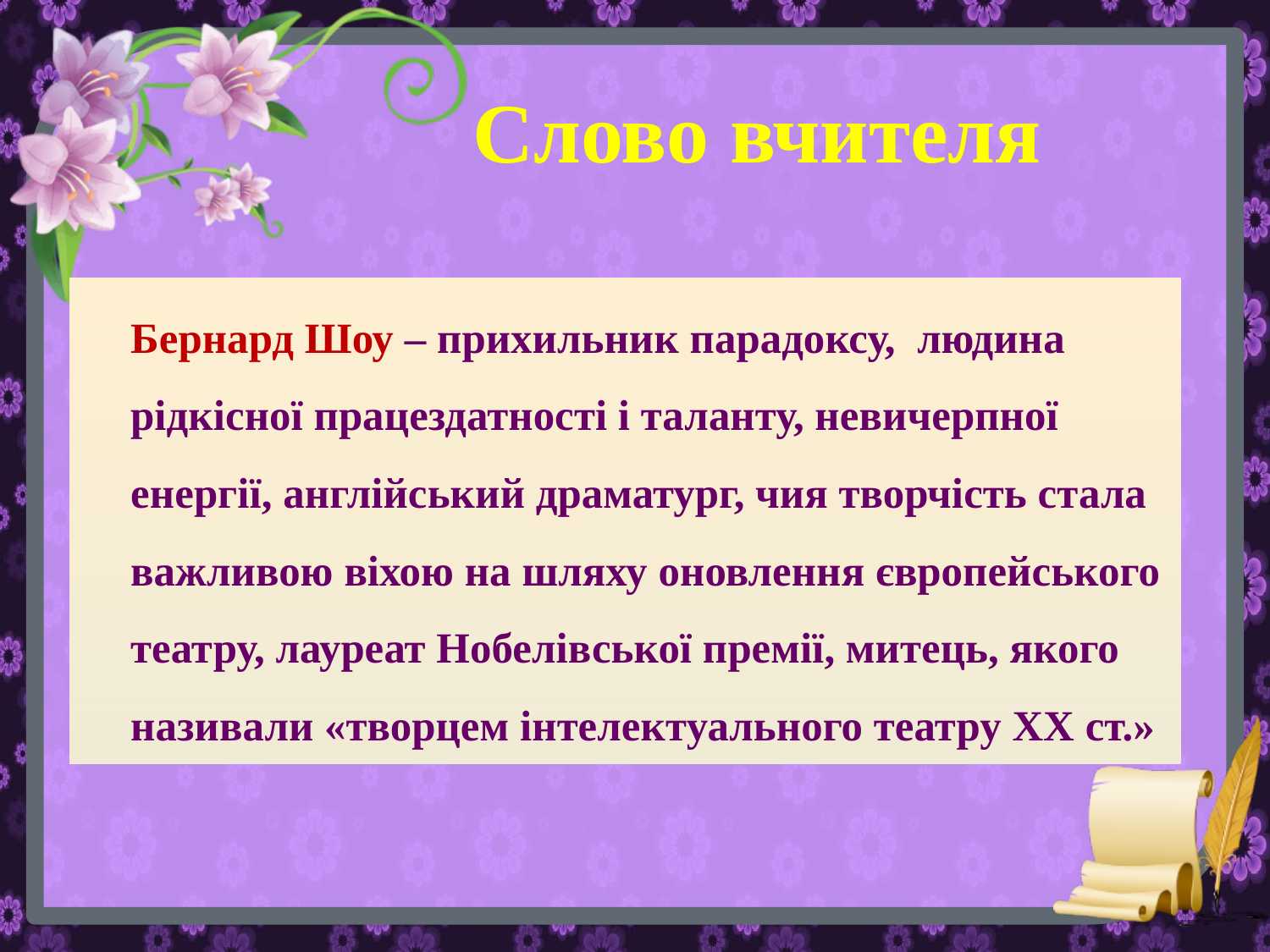

# Слово вчителя
		Бернард Шоу – прихильник парадоксу,  людина рідкісної працездатності і таланту, невичерпної енергії, англійський драматург, чия творчість стала важливою віхою на шляху оновлення європейського театру, лауреат Нобелівської премії, митець, якого називали «творцем інтелектуального театру XX ст.»